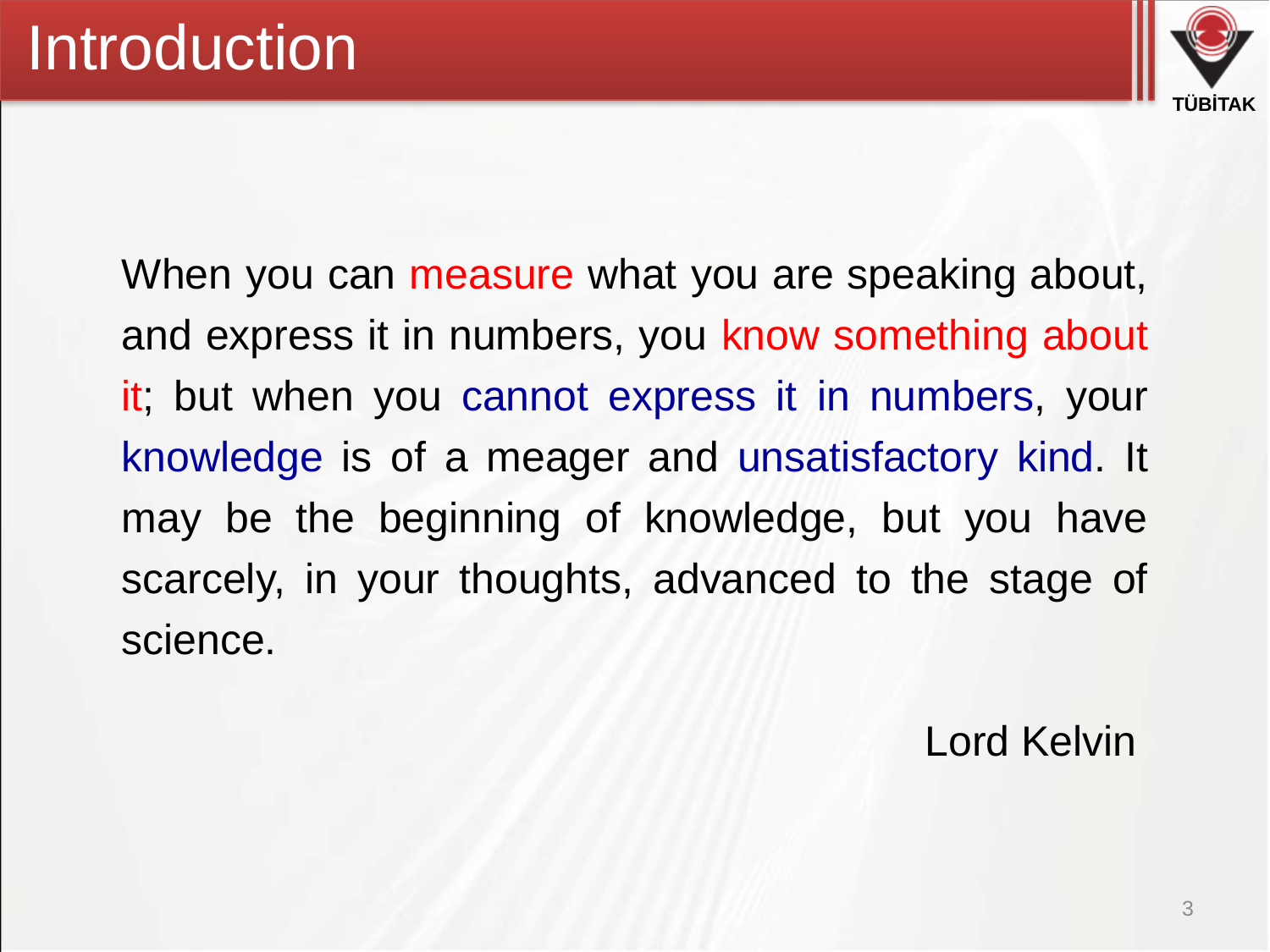

Introduction
When you can measure what you are speaking about, and express it in numbers, you know something about it; but when you cannot express it in numbers, your knowledge is of a meager and unsatisfactory kind. It may be the beginning of knowledge, but you have scarcely, in your thoughts, advanced to the stage of science.

Lord Kelvin

3